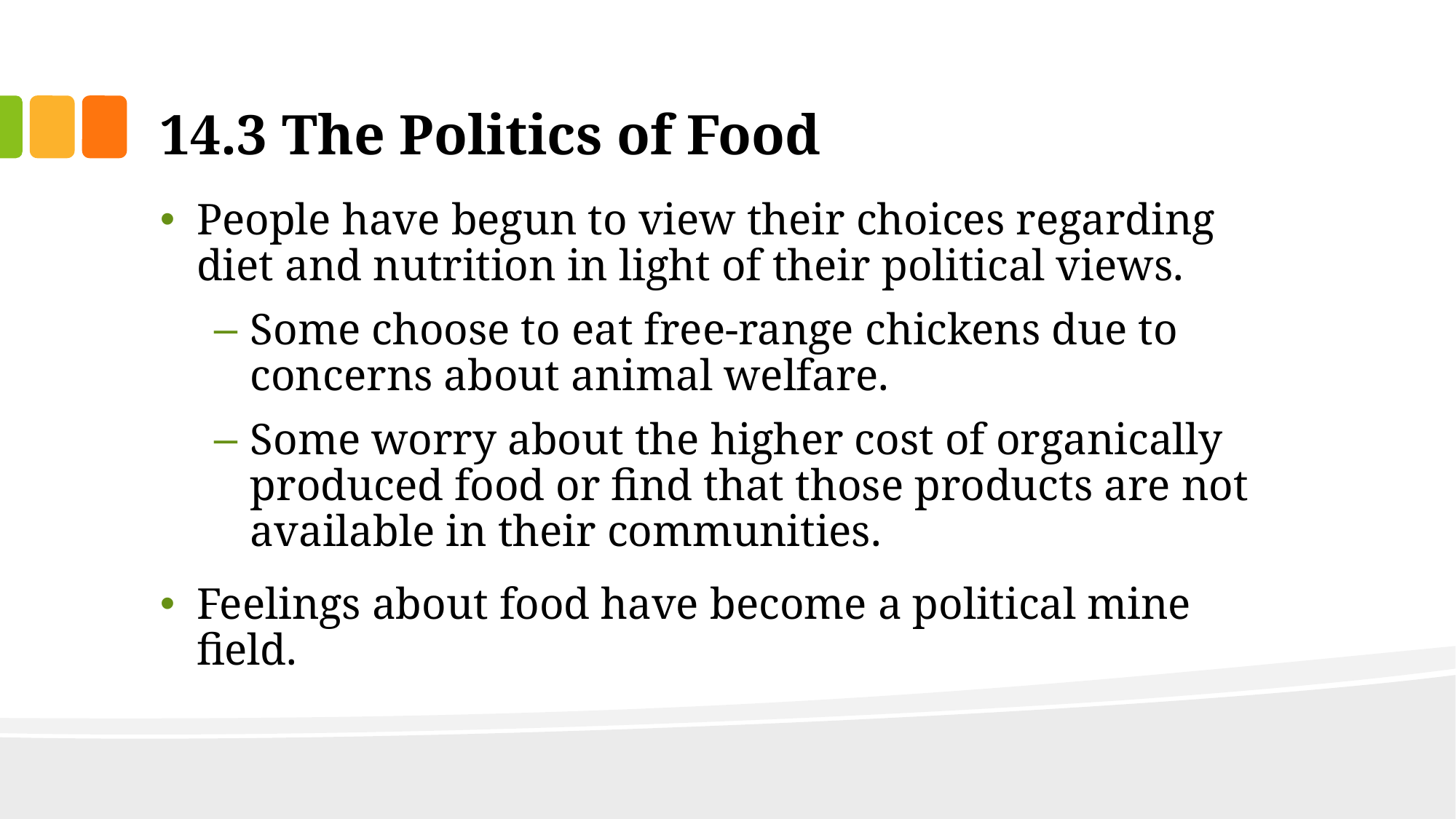

# 14.3 The Politics of Food
People have begun to view their choices regarding diet and nutrition in light of their political views.
Some choose to eat free-range chickens due to concerns about animal welfare.
Some worry about the higher cost of organically produced food or find that those products are not available in their communities.
Feelings about food have become a political mine field.